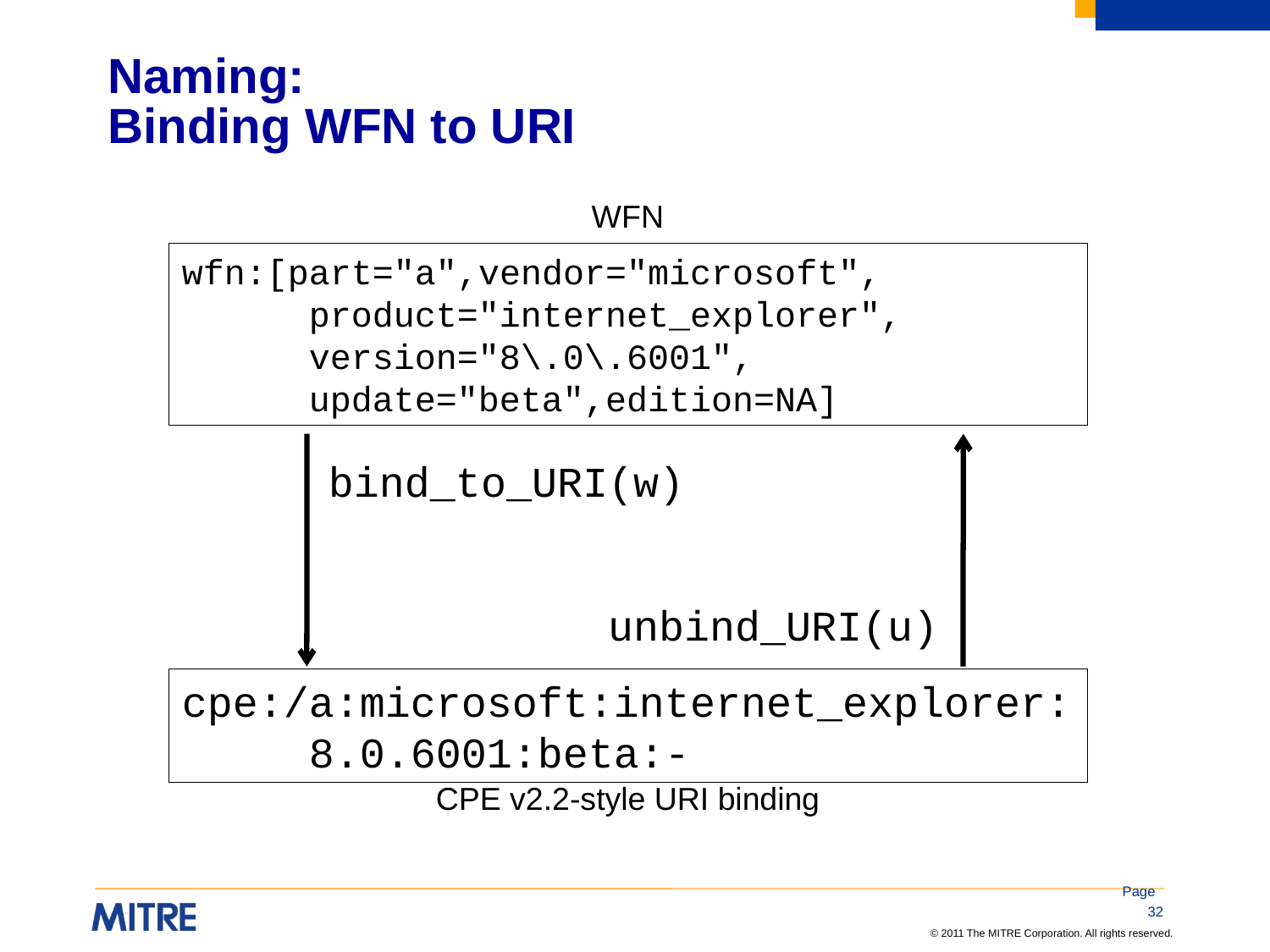

# Naming: Binding WFN to URI
WFN
wfn:[part="a",vendor="microsoft",
	product="internet_explorer",
	version="8\.0\.6001",
	update="beta",edition=NA]
bind_to_URI(w)
unbind_URI(u)
cpe:/a:microsoft:internet_explorer:
	8.0.6001:beta:-
CPE v2.2-style URI binding
Page  32